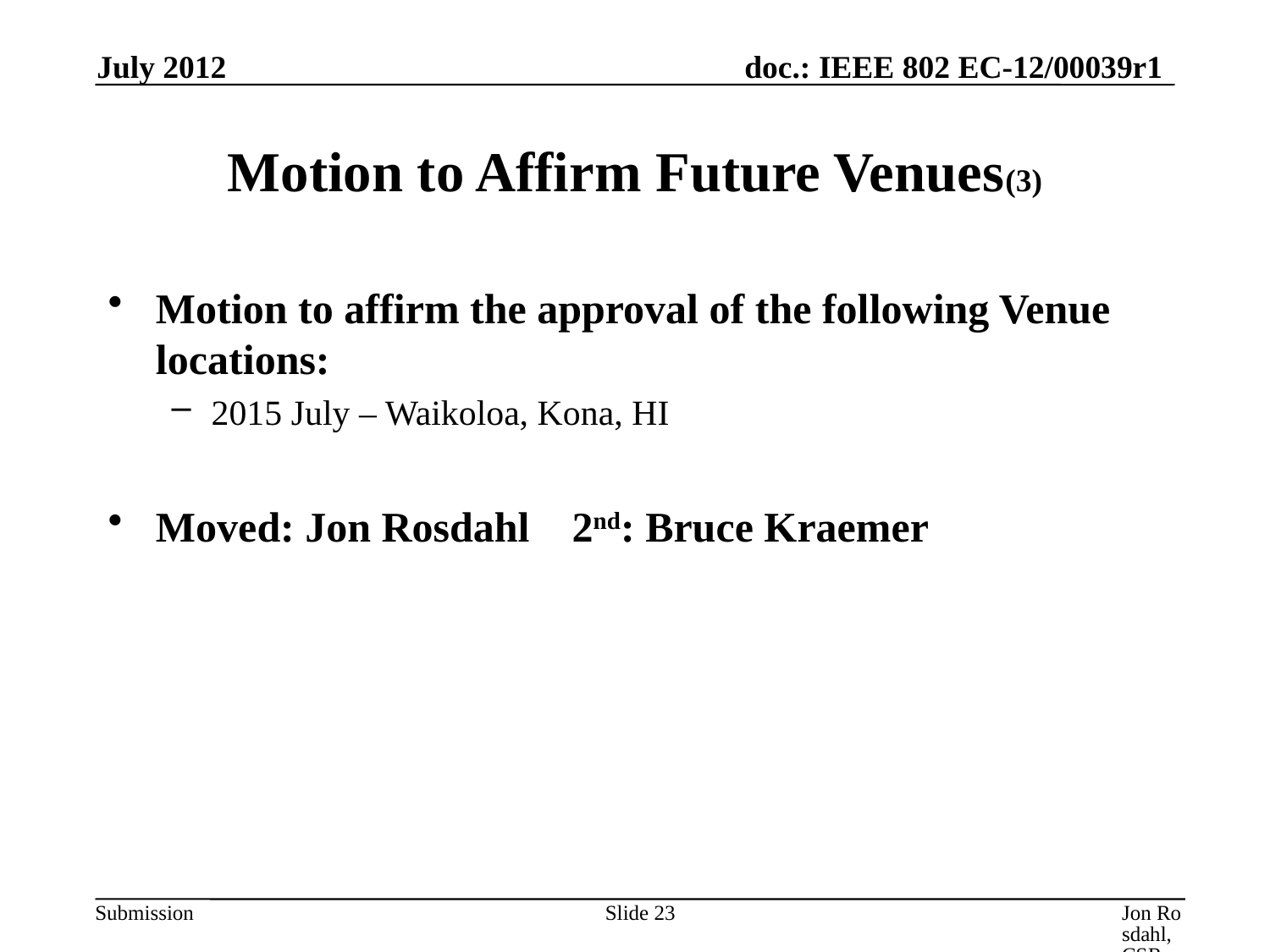

July 2012
# Motion to Affirm Future Venues(3)
Motion to affirm the approval of the following Venue locations:
2015 July – Waikoloa, Kona, HI

Moved: Jon Rosdahl    2nd: Bruce Kraemer

Slide 23
Jon Rosdahl, CSR